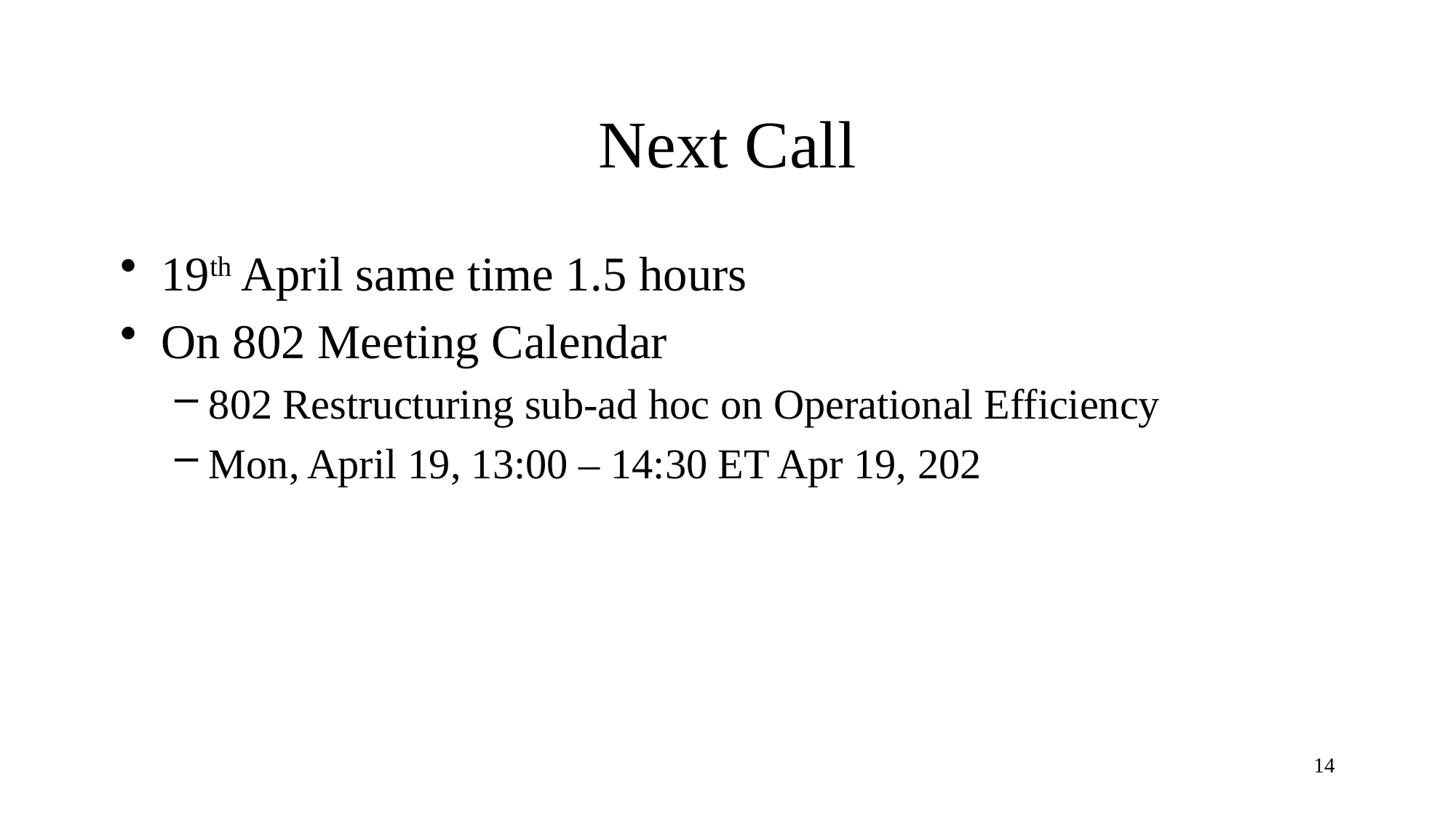

# Next Call
19th April same time 1.5 hours
On 802 Meeting Calendar
802 Restructuring sub-ad hoc on Operational Efficiency
Mon, April 19, 13:00 – 14:30 ET Apr 19, 202

14